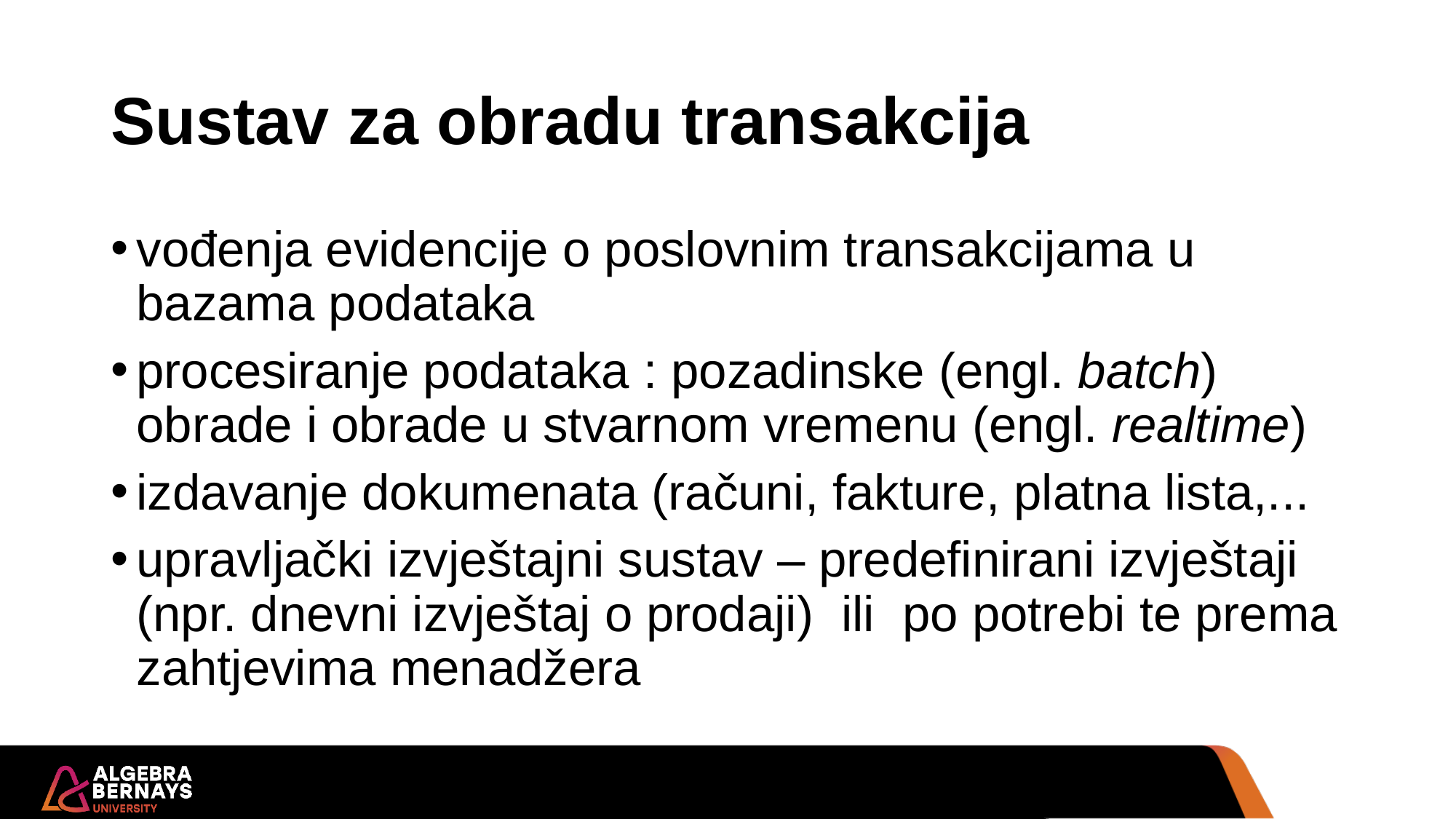

# Sustav za obradu transakcija
vođenja evidencije o poslovnim transakcijama u bazama podataka
procesiranje podataka : pozadinske (engl. batch) obrade i obrade u stvarnom vremenu (engl. realtime)
izdavanje dokumenata (računi, fakture, platna lista,...
upravljački izvještajni sustav – predefinirani izvještaji (npr. dnevni izvještaj o prodaji)  ili  po potrebi te prema zahtjevima menadžera